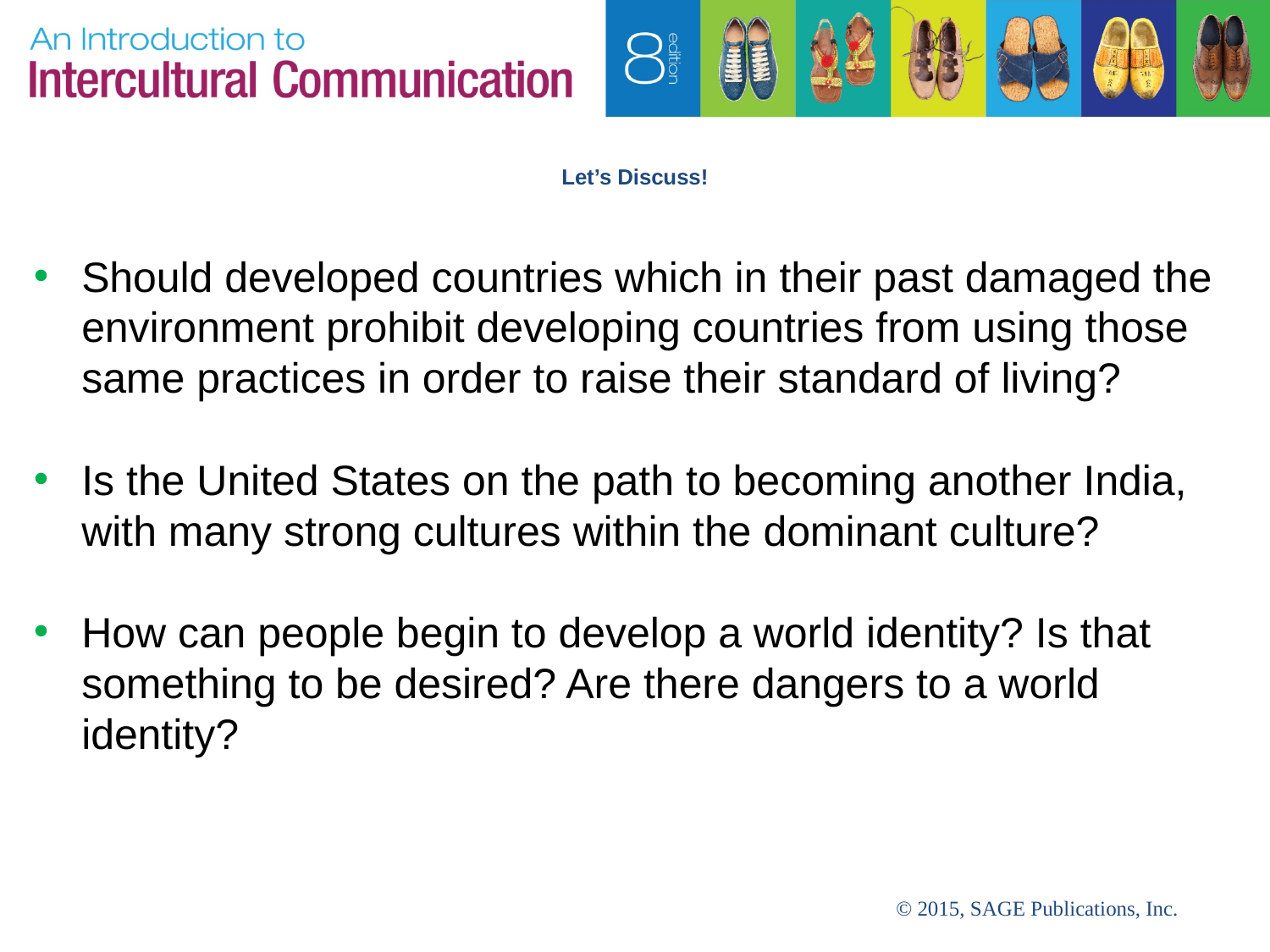

# Let’s Discuss!
Should developed countries which in their past damaged the environment prohibit developing countries from using those same practices in order to raise their standard of living?

Is the United States on the path to becoming another India, with many strong cultures within the dominant culture?

How can people begin to develop a world identity? Is that something to be desired? Are there dangers to a world identity?
© 2015, SAGE Publications, Inc.